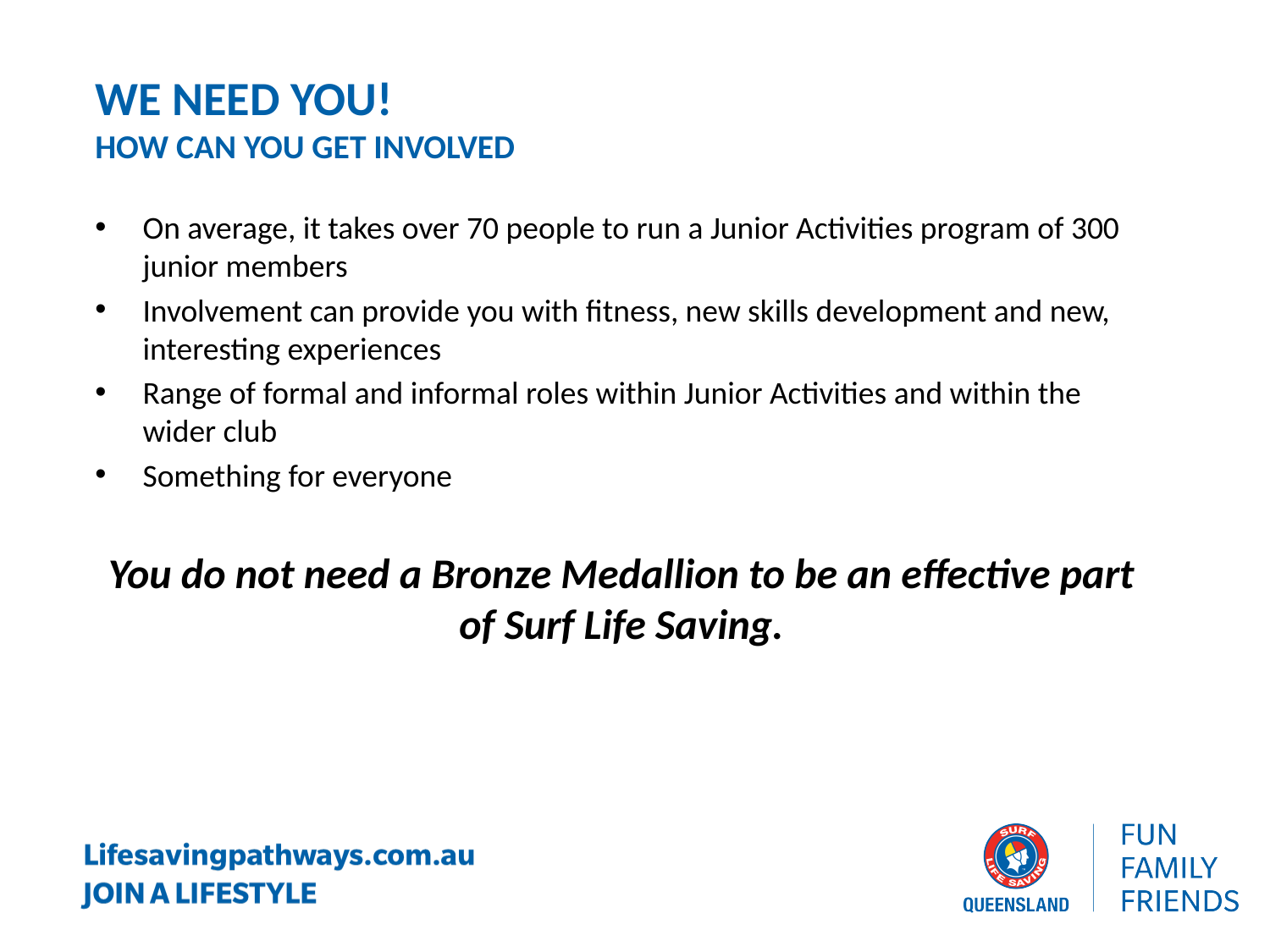

We need you!
How can you get involved
On average, it takes over 70 people to run a Junior Activities program of 300 junior members
Involvement can provide you with fitness, new skills development and new, interesting experiences
Range of formal and informal roles within Junior Activities and within the wider club
Something for everyone

You do not need a Bronze Medallion to be an effective part of Surf Life Saving.